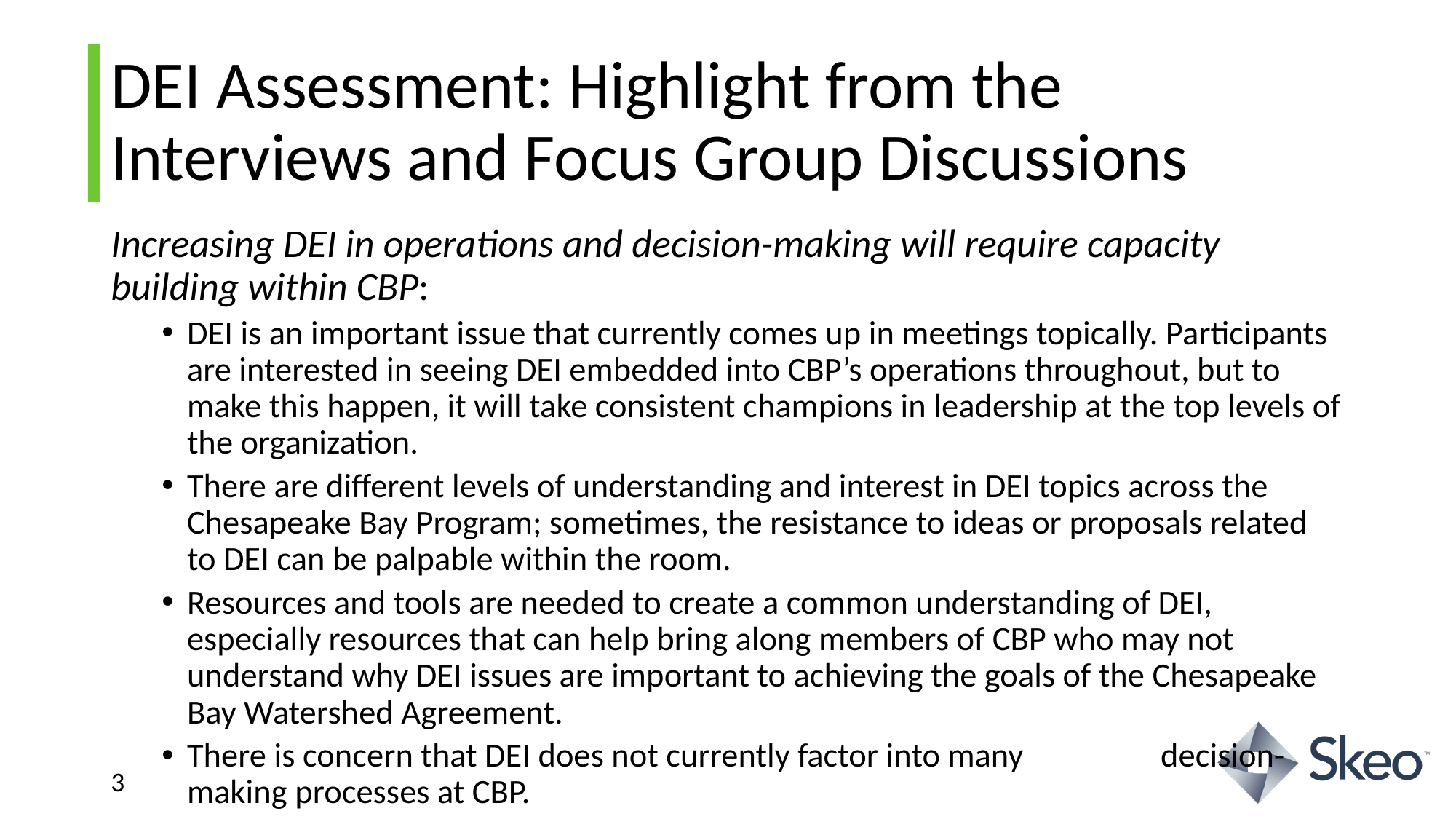

# DEI Assessment: Highlight from the Interviews and Focus Group Discussions
Increasing DEI in operations and decision-making will require capacity building within CBP:
DEI is an important issue that currently comes up in meetings topically. Participants are interested in seeing DEI embedded into CBP’s operations throughout, but to make this happen, it will take consistent champions in leadership at the top levels of the organization.
There are different levels of understanding and interest in DEI topics across the Chesapeake Bay Program; sometimes, the resistance to ideas or proposals related to DEI can be palpable within the room.
Resources and tools are needed to create a common understanding of DEI, especially resources that can help bring along members of CBP who may not understand why DEI issues are important to achieving the goals of the Chesapeake Bay Watershed Agreement.
There is concern that DEI does not currently factor into many                  decision-making processes at CBP.
3